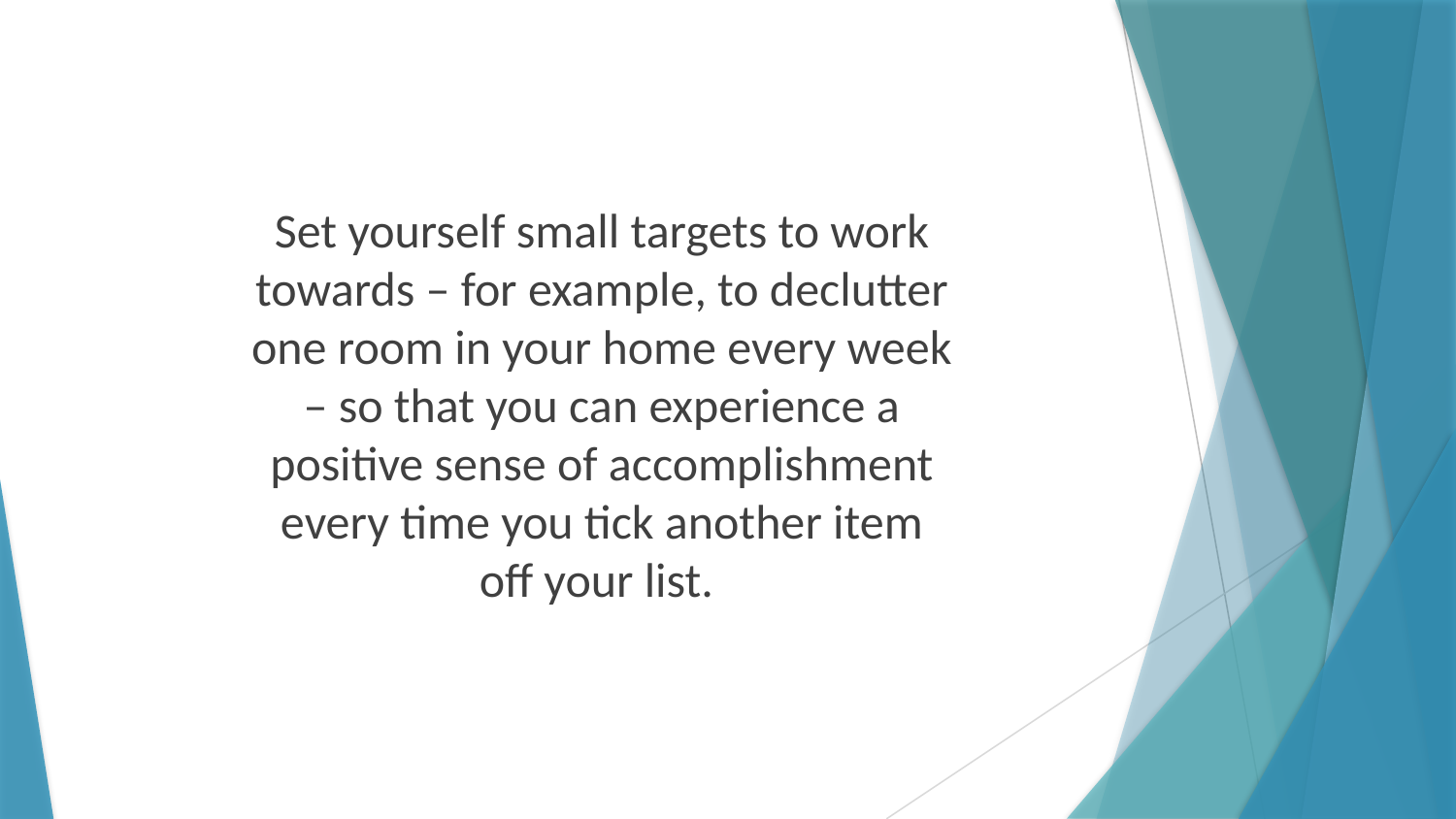

Set yourself small targets to work towards – for example, to declutter one room in your home every week – so that you can experience a positive sense of accomplishment every time you tick another item off your list.